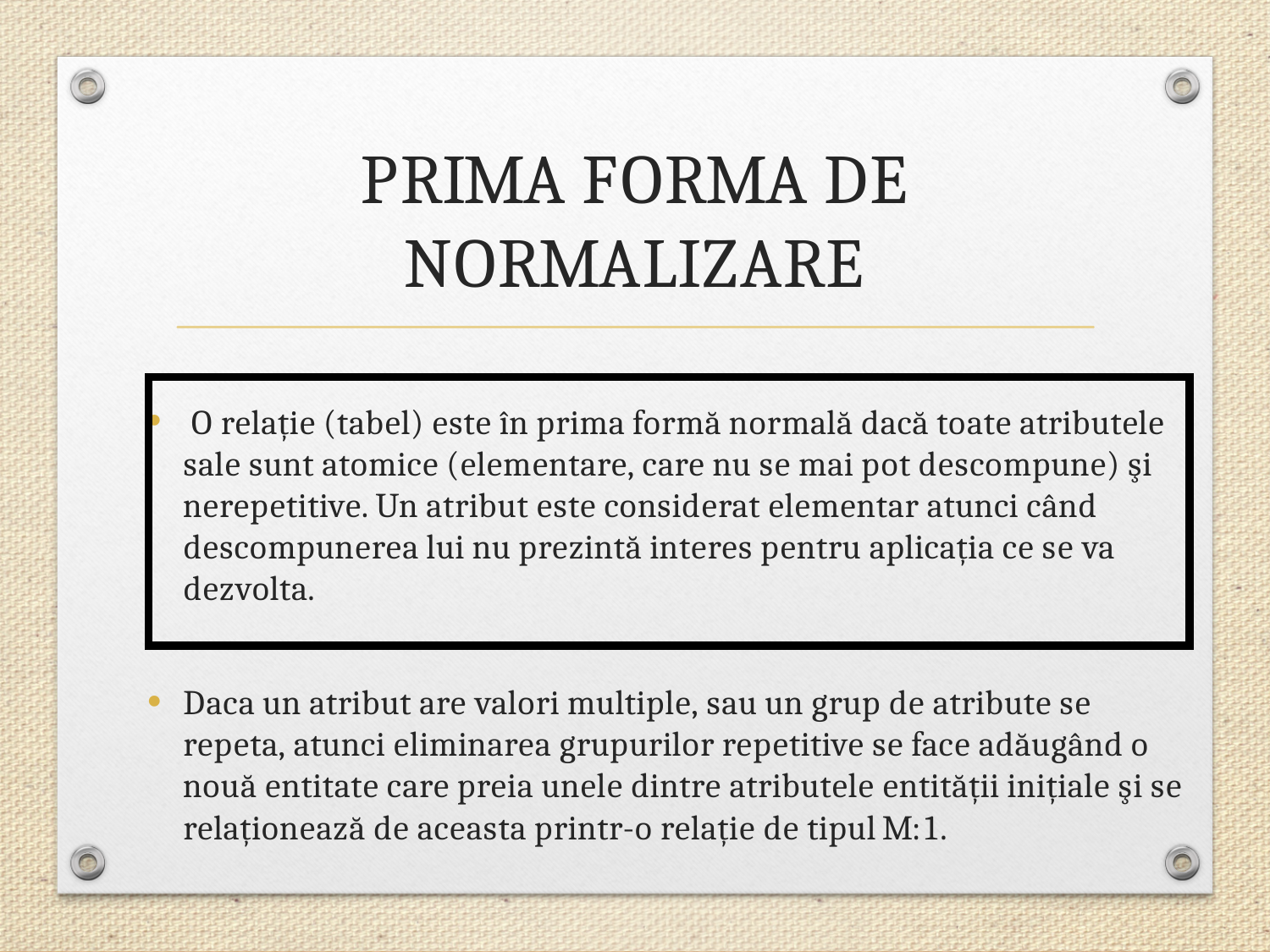

# PRIMA FORMA DE NORMALIZARE

 O relaţie (tabel) este în prima formă normală dacă toate atributele sale sunt atomice (elementare, care nu se mai pot descompune) şi nerepetitive. Un atribut este considerat elementar atunci când descompunerea lui nu prezintă interes pentru aplicaţia ce se va dezvolta.

Daca un atribut are valori multiple, sau un grup de atribute se repeta, atunci eliminarea grupurilor repetitive se face adăugând o nouă entitate care preia unele dintre atributele entităţii iniţiale şi se relaţionează de aceasta printr-o relaţie de tipul M:1.